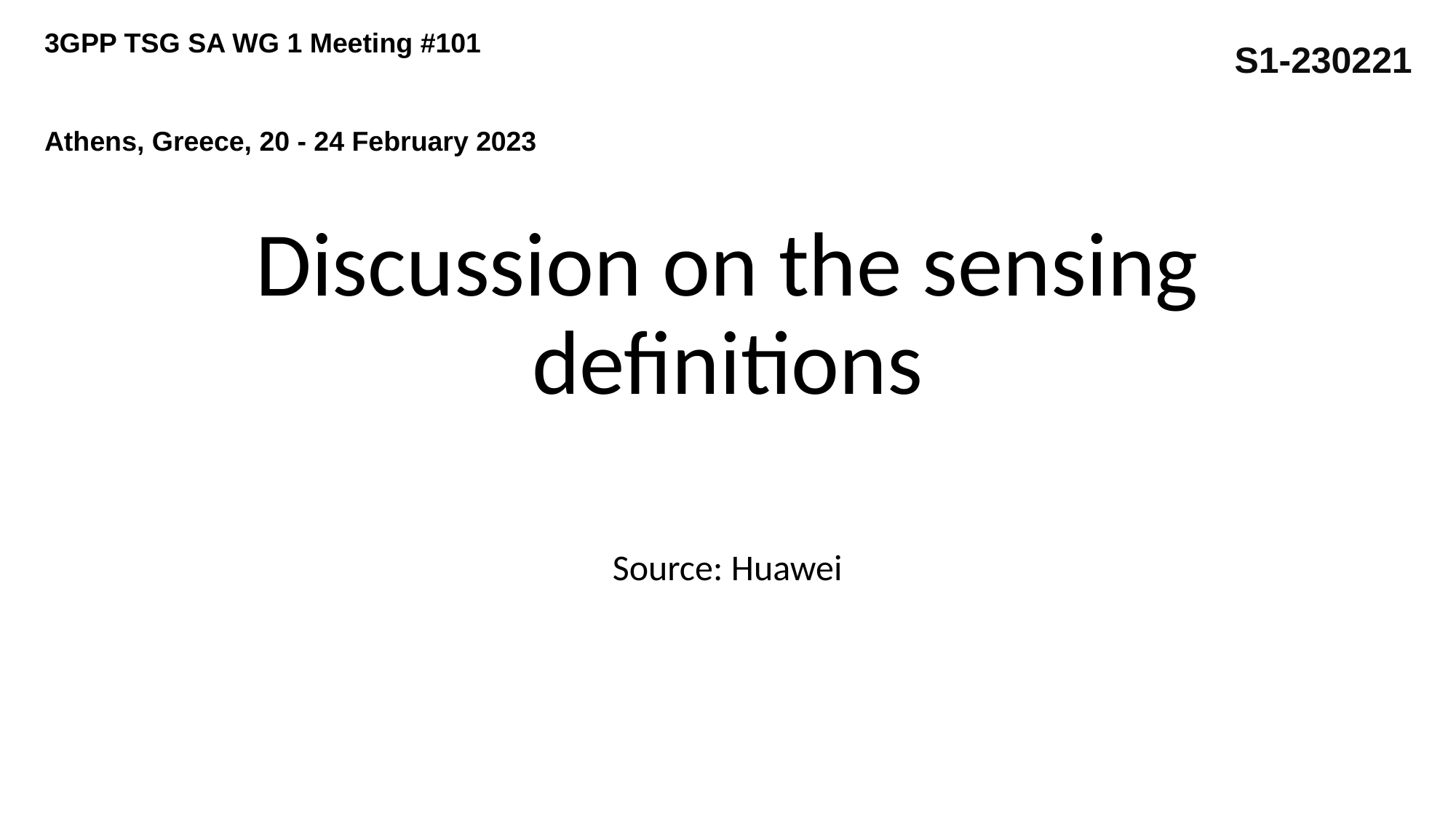

3GPP TSG SA WG 1 Meeting #101
Athens, Greece, 20 - 24 February 2023
S1-230221
# Discussion on the sensing definitions

Source: Huawei